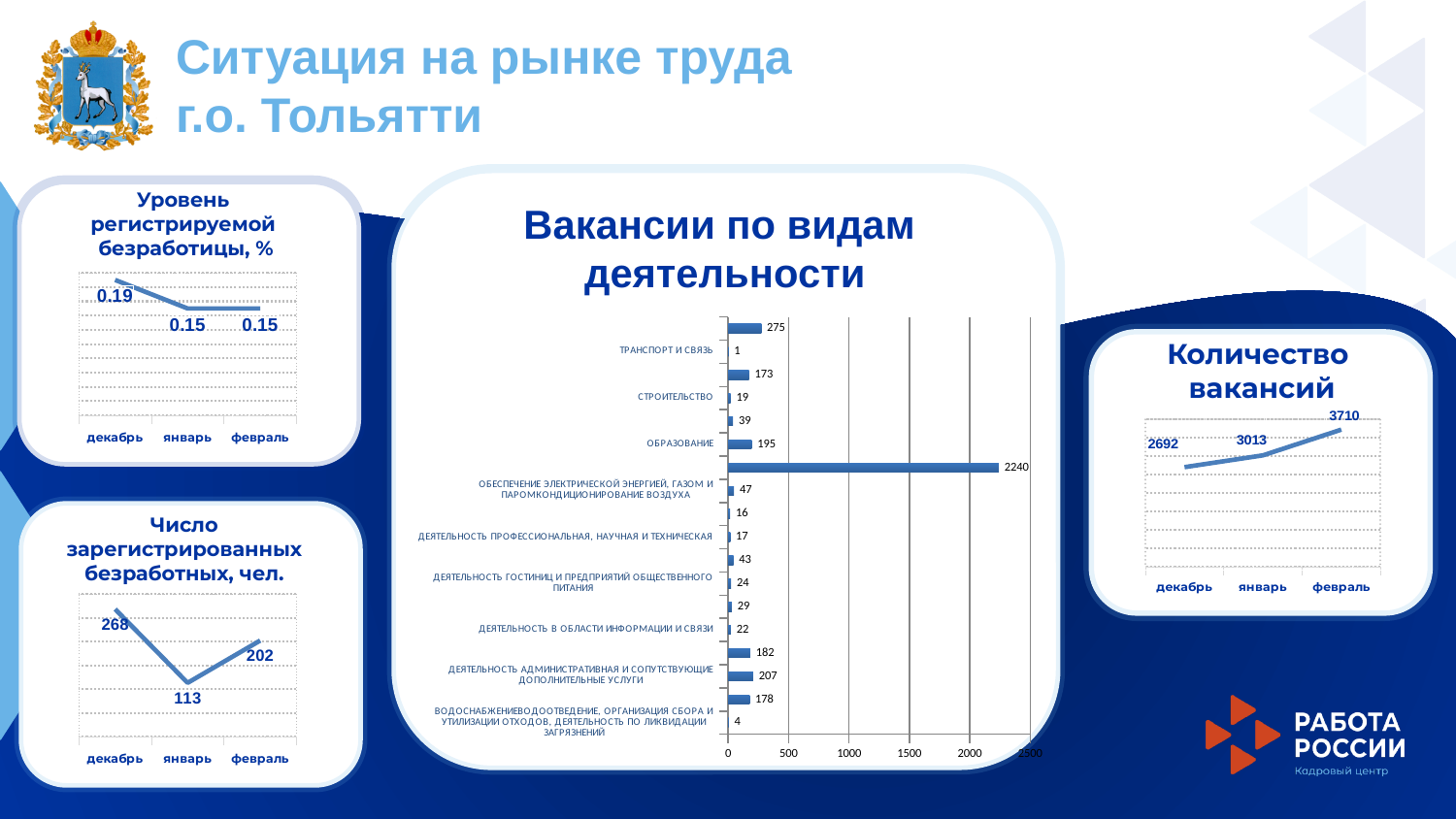

Ситуация на рынке труда
г.о. Тольятти

Уровень
регистрируемой
безработицы, %
Вакансии по видам
деятельности

### Chart

| Category | Уровень |
|---|---|
| декабрь | 0.19 |
| январь | 0.15 |
| февраль | 0.15 |

### Chart

| Category | Вакансии |
|---|---|
| ВОДОСНАБЖЕНИЕВОДООТВЕДЕНИЕ, ОРГАНИЗАЦИЯ СБОРА И УТИЛИЗАЦИИ ОТХОДОВ, ДЕЯТЕЛЬНОСТЬ ПО ЛИКВИДАЦИИ ЗАГРЯЗНЕНИЙ | 4.0 |
| ГОСУДАРСТВЕННОЕ УПРАВЛЕНИЕ И ОБЕСПЕЧЕНИЕ ВОЕННОЙ БЕЗОПАСНОСТИСОЦИАЛЬНОЕ ОБЕСПЕЧЕНИЕ | 178.0 |
| ДЕЯТЕЛЬНОСТЬ АДМИНИСТРАТИВНАЯ И СОПУТСТВУЮЩИЕ ДОПОЛНИТЕЛЬНЫЕ УСЛУГИ | 207.0 |
| ДЕЯТЕЛЬНОСТЬ В ОБЛАСТИ ЗДРАВООХРАНЕНИЯ И СОЦИАЛЬНЫХ УСЛУГ | 182.0 |
| ДЕЯТЕЛЬНОСТЬ В ОБЛАСТИ ИНФОРМАЦИИ И СВЯЗИ | 22.0 |
| ДЕЯТЕЛЬНОСТЬ В ОБЛАСТИ КУЛЬТУРЫ, СПОРТА, ОРГАНИЗАЦИИ ДОСУГА И РАЗВЛЕЧЕНИЙ | 29.0 |
| ДЕЯТЕЛЬНОСТЬ ГОСТИНИЦ И ПРЕДПРИЯТИЙ ОБЩЕСТВЕННОГО ПИТАНИЯ | 24.0 |
| ДЕЯТЕЛЬНОСТЬ ПО ОПЕРАЦИЯМ С НЕДВИЖИМЫМ ИМУЩЕСТВОМ | 43.0 |
| ДЕЯТЕЛЬНОСТЬ ПРОФЕССИОНАЛЬНАЯ, НАУЧНАЯ И ТЕХНИЧЕСКАЯ | 17.0 |
| ДЕЯТЕЛЬНОСТЬ ФИНАНСОВАЯ И СТРАХОВАЯ | 16.0 |
| ОБЕСПЕЧЕНИЕ ЭЛЕКТРИЧЕСКОЙ ЭНЕРГИЕЙ, ГАЗОМ И ПАРОМКОНДИЦИОНИРОВАНИЕ ВОЗДУХА | 47.0 |
| ОБРАБАТЫВАЮЩИЕ ПРОИЗВОДСТВА | 2240.0 |
| ОБРАЗОВАНИЕ | 195.0 |
| СЕЛЬСКОЕ, ЛЕСНОЕ ХОЗЯЙСТВО, ОХОТА, РЫБОЛОВСТВО И РЫБОВОДСТВО | 39.0 |
| СТРОИТЕЛЬСТВО | 19.0 |
| ТОРГОВЛЯ ОПТОВАЯ И РОЗНИЧНАЯРЕМОНТ АВТОТРАНСПОРТНЫХ СРЕДСТВ И МОТОЦИКЛОВ | 173.0 |
| ТРАНСПОРТ И СВЯЗЬ | 1.0 |
| ТРАНСПОРТИРОВКА И ХРАНЕНИЕ | 275.0 |
Количество
вакансий

### Chart

| Category | Ряд 1 |
|---|---|
| декабрь | 2692.0 |
| январь | 3013.0 |
| февраль | 3710.0 |
Число
зарегистрированных
безработных, чел.

### Chart

| Category | Ряд 1 |
|---|---|
| декабрь | 268.0 |
| январь | 113.0 |
| февраль | 202.0 |